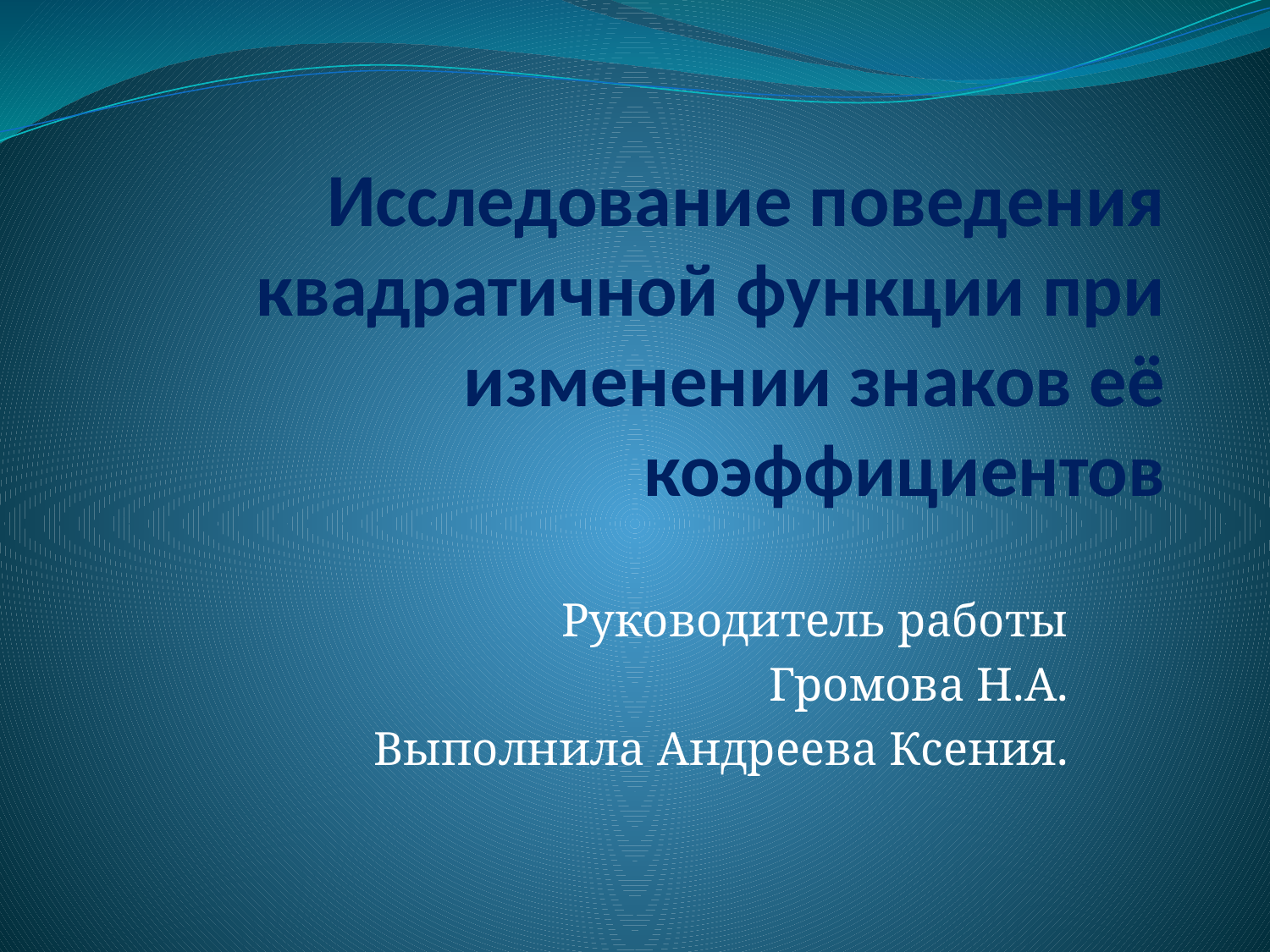

# Исследование поведения квадратичной функции при изменении знаков её коэффициентов
Руководитель работы
Громова Н.А.
Выполнила Андреева Ксения.